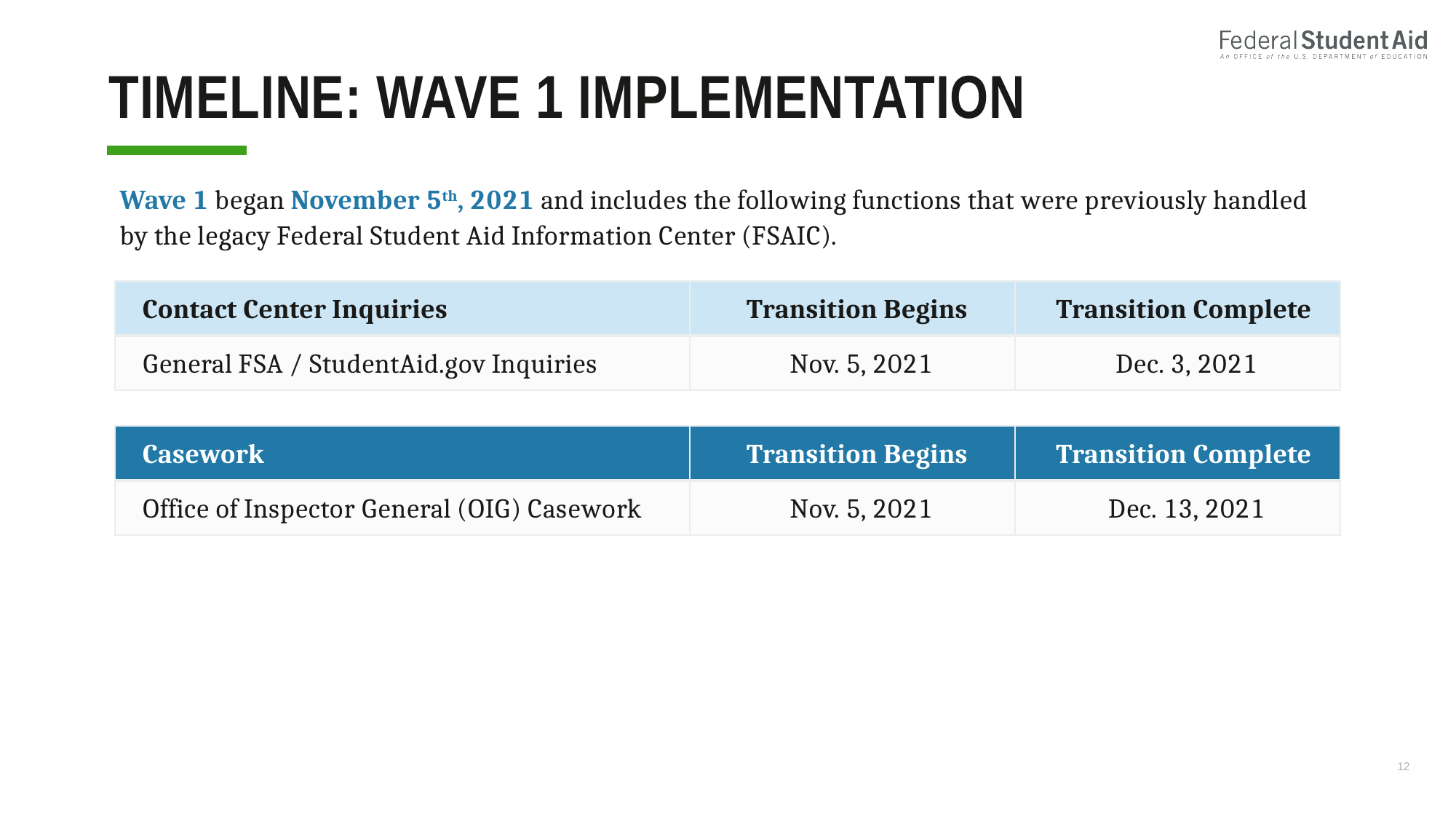

# TimeLine: Wave 1 Implementation
Wave 1 began November 5th, 2021 and includes the following functions that were previously handled by the legacy Federal Student Aid Information Center (FSAIC).
| Contact Center Inquiries | Transition Begins | Transition Complete |
| --- | --- | --- |
| General FSA / StudentAid.gov Inquiries | Nov. 5, 2021 | Dec. 3, 2021 |
| Casework | Transition Begins | Transition Complete |
| --- | --- | --- |
| Office of Inspector General (OIG) Casework | Nov. 5, 2021 | Dec. 13, 2021 |
12